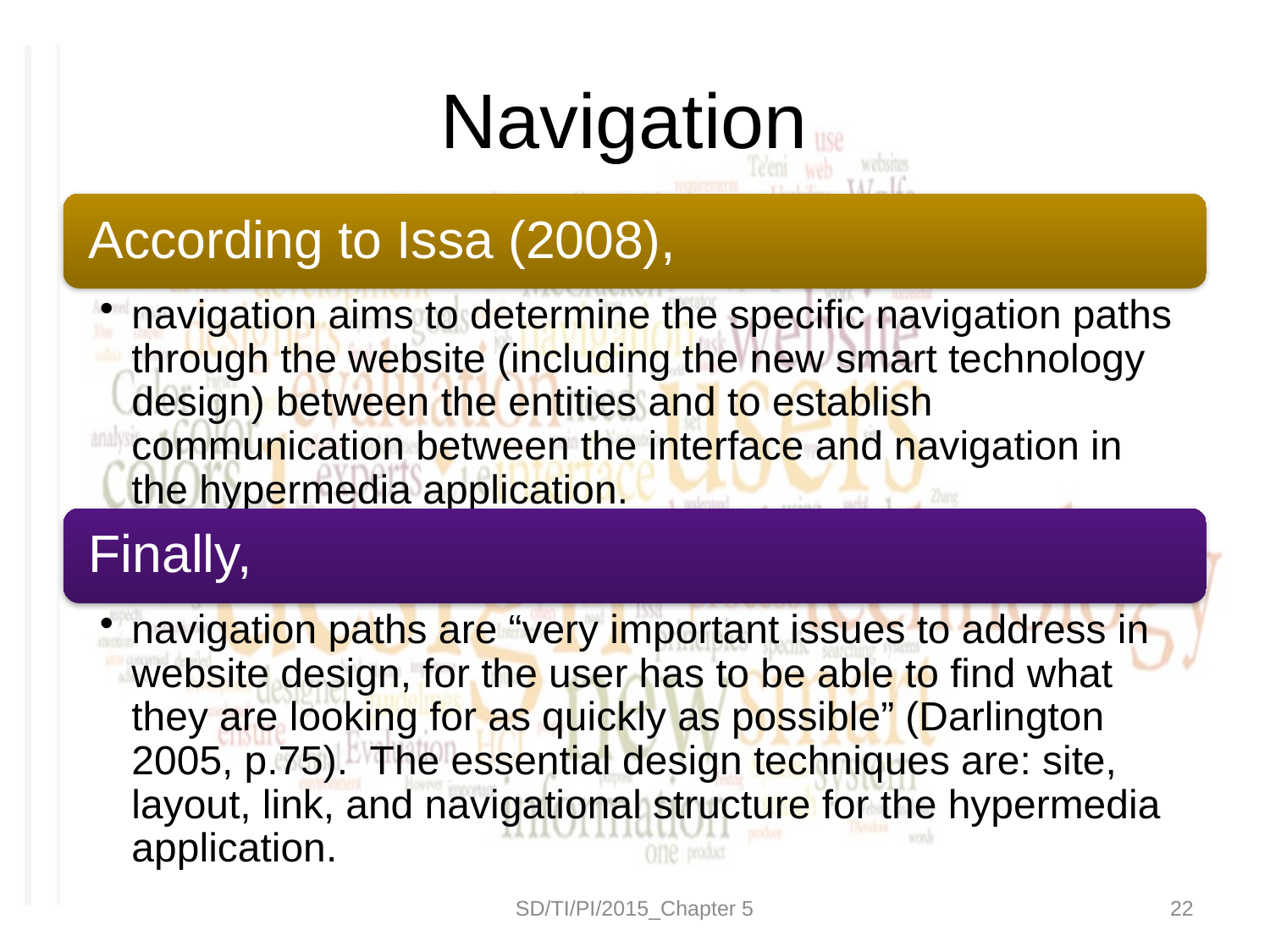

# Navigation
According to Issa (2008),
navigation aims to determine the specific navigation paths through the website (including the new smart technology design) between the entities and to establish communication between the interface and navigation in the hypermedia application.
Finally,
navigation paths are “very important issues to address in website design, for the user has to be able to find what they are looking for as quickly as possible” (Darlington 2005, p.75).  The essential design techniques are: site, layout, link, and navigational structure for the hypermedia application.
SD/TI/PI/2015_Chapter 5
22